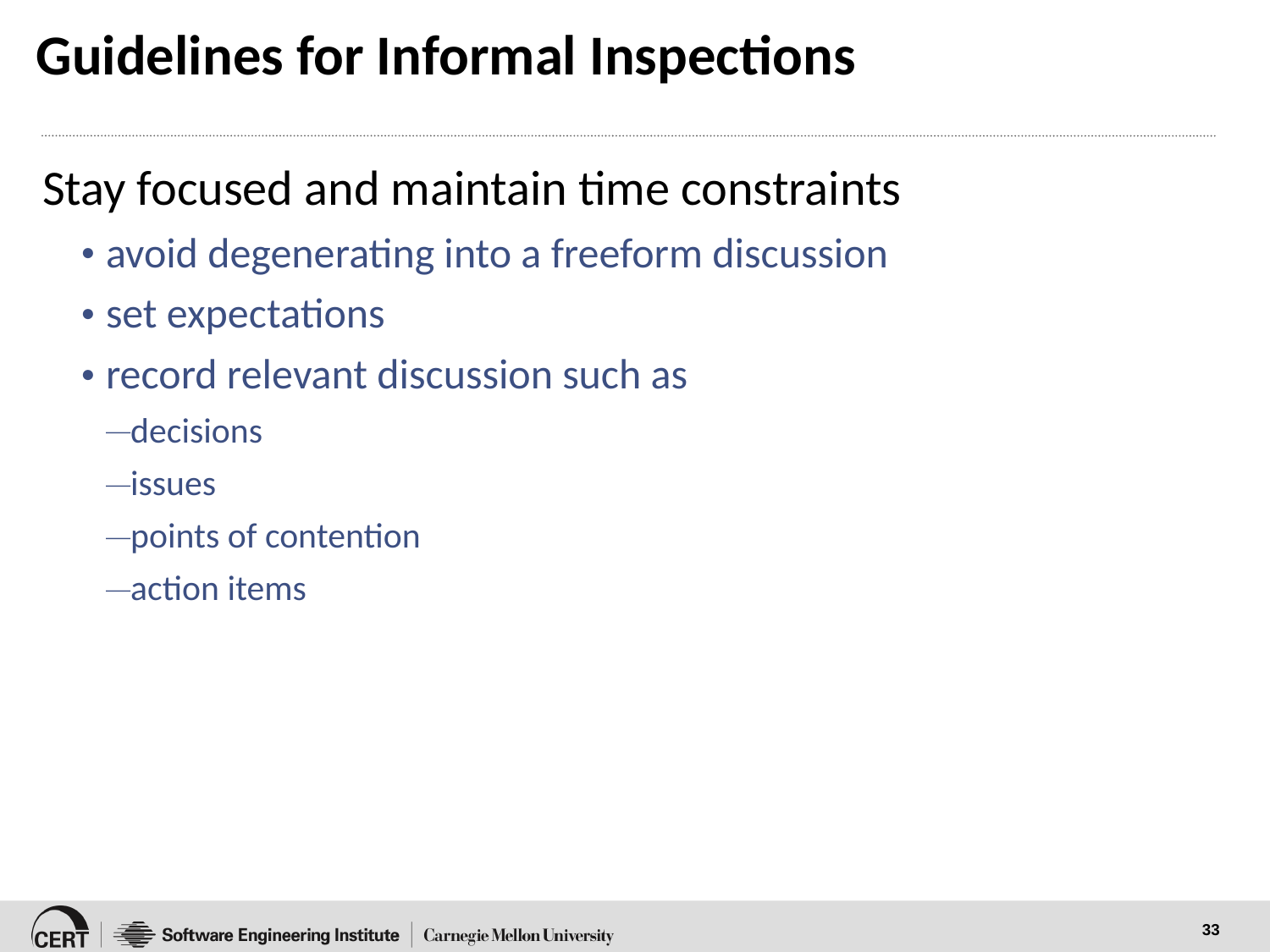

# Guidelines for Informal Inspections
Stay focused and maintain time constraints
avoid degenerating into a freeform discussion
set expectations
record relevant discussion such as
decisions
issues
points of contention
action items